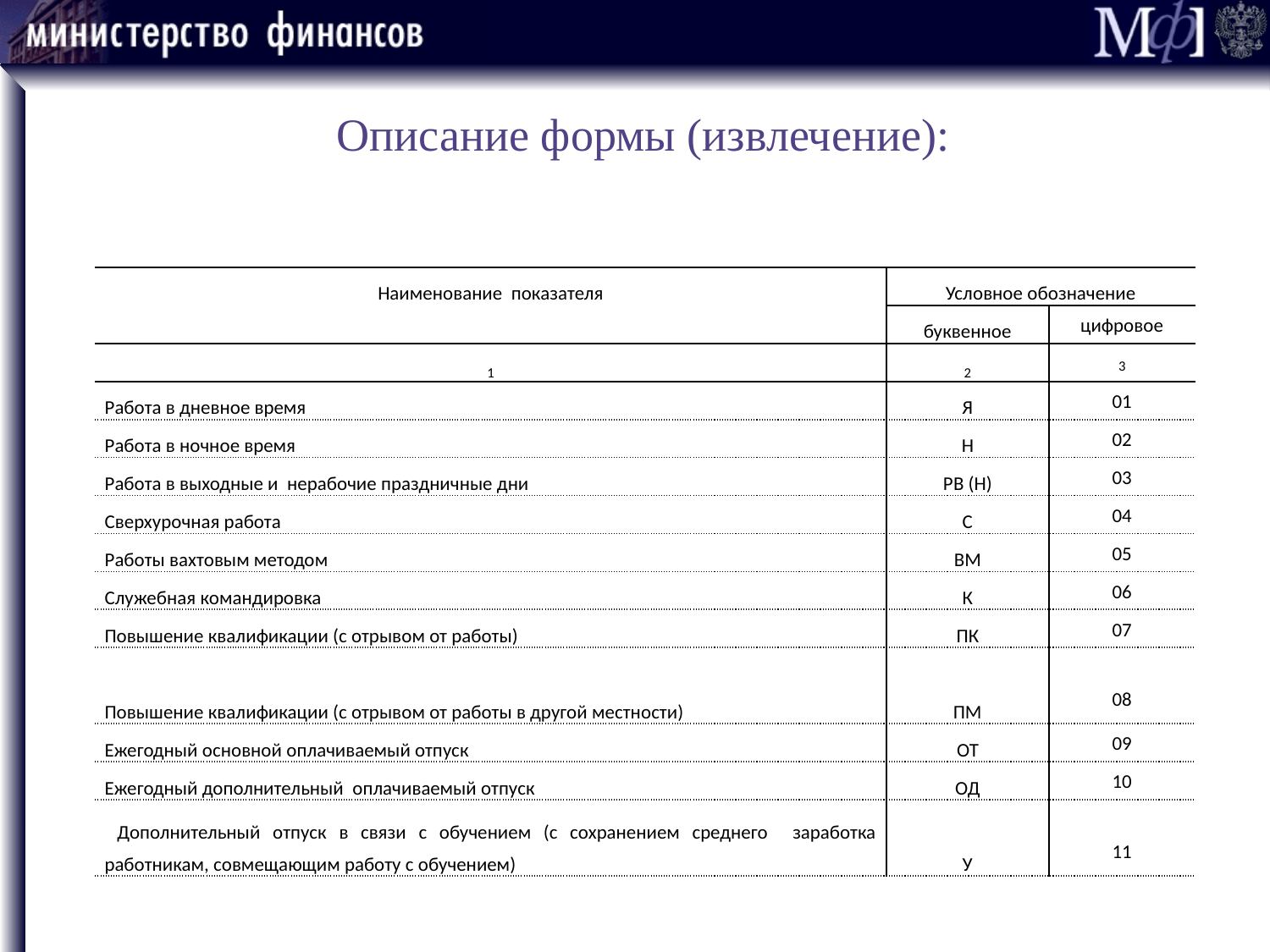

# Описание формы (извлечение):
| Наименование показателя | Условное обозначение |  |
| --- | --- | --- |
|  | буквенное | цифровое |
| 1 | 2 | 3 |
| Работа в дневное время | Я | 01 |
| Работа в ночное время | Н | 02 |
| Работа в выходные и нерабочие праздничные дни | РВ (Н) | 03 |
| Сверхурочная работа | С | 04 |
| Работы вахтовым методом | ВМ | 05 |
| Служебная командировка | К | 06 |
| Повышение квалификации (с отрывом от работы) | ПК | 07 |
| Повышение квалификации (с отрывом от работы в другой местности) | ПМ | 08 |
| Ежегодный основной оплачиваемый отпуск | ОТ | 09 |
| Ежегодный дополнительный оплачиваемый отпуск | ОД | 10 |
| Дополнительный отпуск в связи с обучением (с сохранением среднего заработка работникам, совмещающим работу с обучением) | У | 11 |